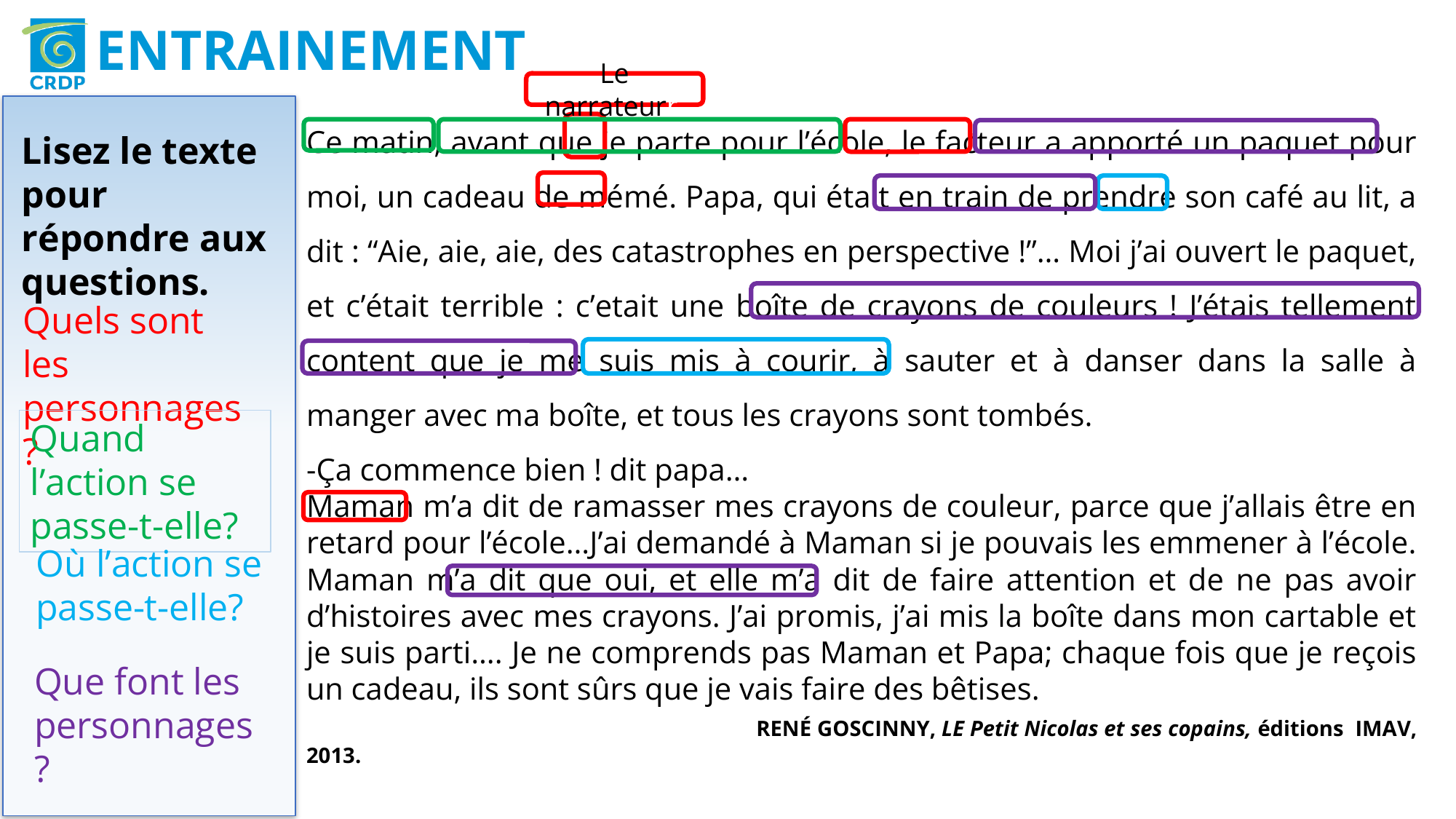

ENTRAINEMENT
Le narrateurr

Ce matin, avant que je parte pour l’école, le facteur a apporté un paquet pour moi, un cadeau de mémé. Papa, qui était en train de prendre son café au lit, a dit : “Aie, aie, aie, des catastrophes en perspective !”… Moi j’ai ouvert le paquet, et c’était terrible : c’etait une boîte de crayons de couleurs ! J’étais tellement content que je me suis mis à courir, à sauter et à danser dans la salle à manger avec ma boîte, et tous les crayons sont tombés.
-Ça commence bien ! dit papa…
Maman m’a dit de ramasser mes crayons de couleur, parce que j’allais être en retard pour l’école…J’ai demandé à Maman si je pouvais les emmener à l’école. Maman m’a dit que oui, et elle m’a dit de faire attention et de ne pas avoir d’histoires avec mes crayons. J’ai promis, j’ai mis la boîte dans mon cartable et je suis parti…. Je ne comprends pas Maman et Papa; chaque fois que je reçois un cadeau, ils sont sûrs que je vais faire des bêtises.
                                                       RENÉ GOSCINNY, LE Petit Nicolas et ses copains, éditions  IMAV, 2013.

Lisez le texte pour répondre aux questions.

Quels sont les personnages?
Quand l’action se passe-t-elle?
Où l’action se passe-t-elle?
Que font les personnages ?